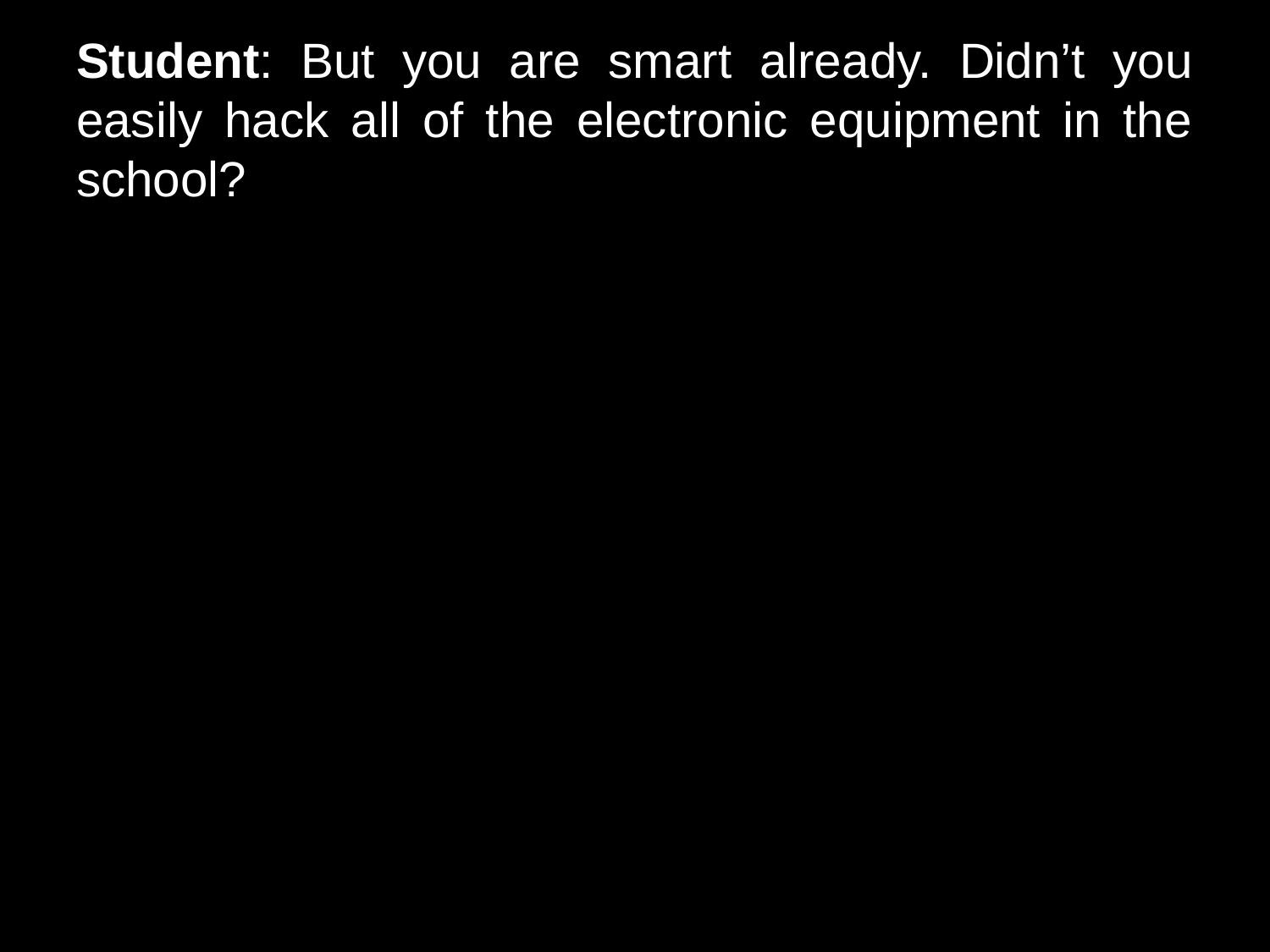

# Student: But you are smart already. Didn’t you easily hack all of the electronic equipment in the school?